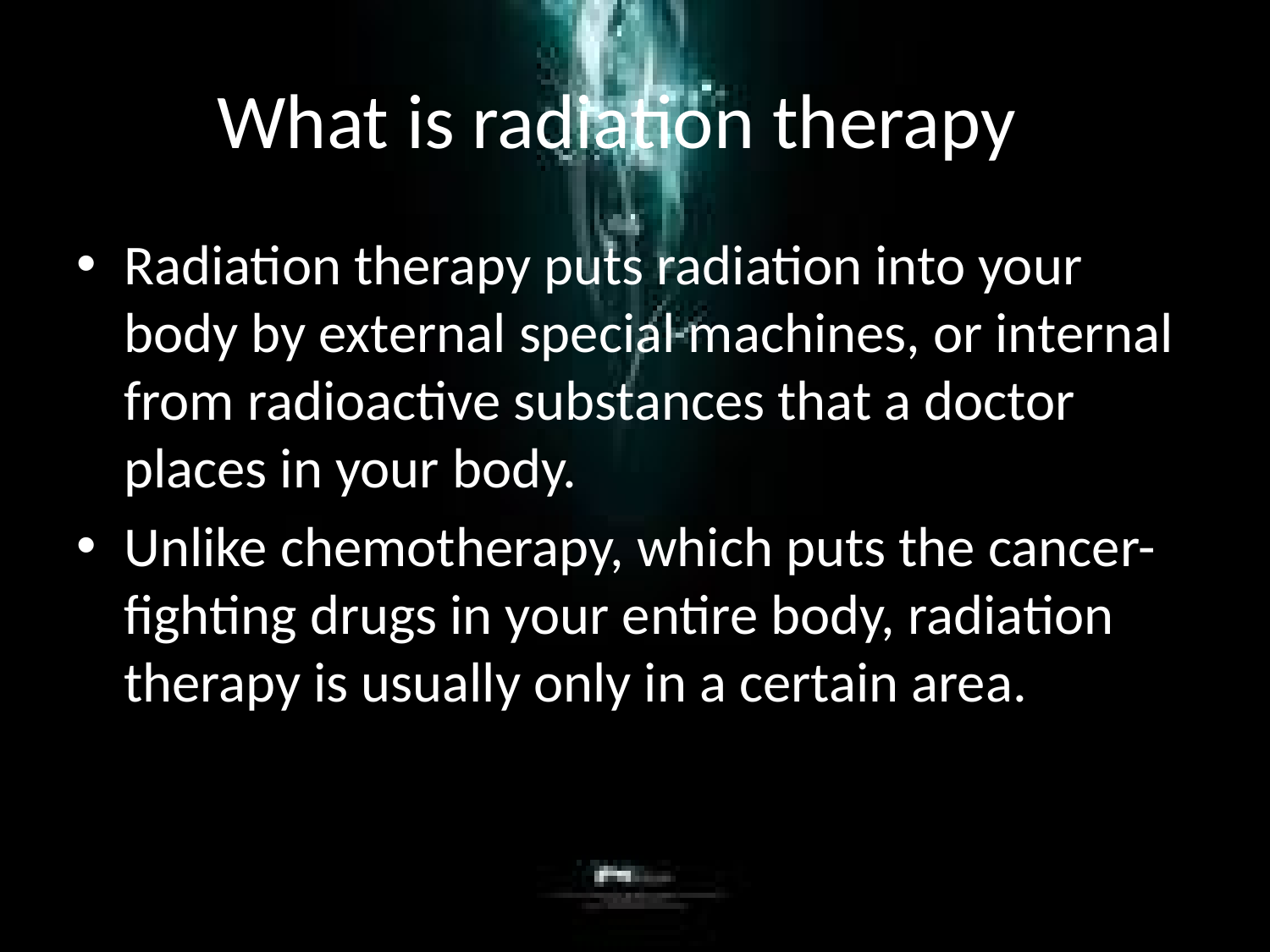

# What is radiation therapy?
Radiation therapy puts radiation into your body by external special machines, or internal from radioactive substances that a doctor places in your body.
Unlike chemotherapy, which puts the cancer-fighting drugs in your entire body, radiation therapy is usually only in a certain area.